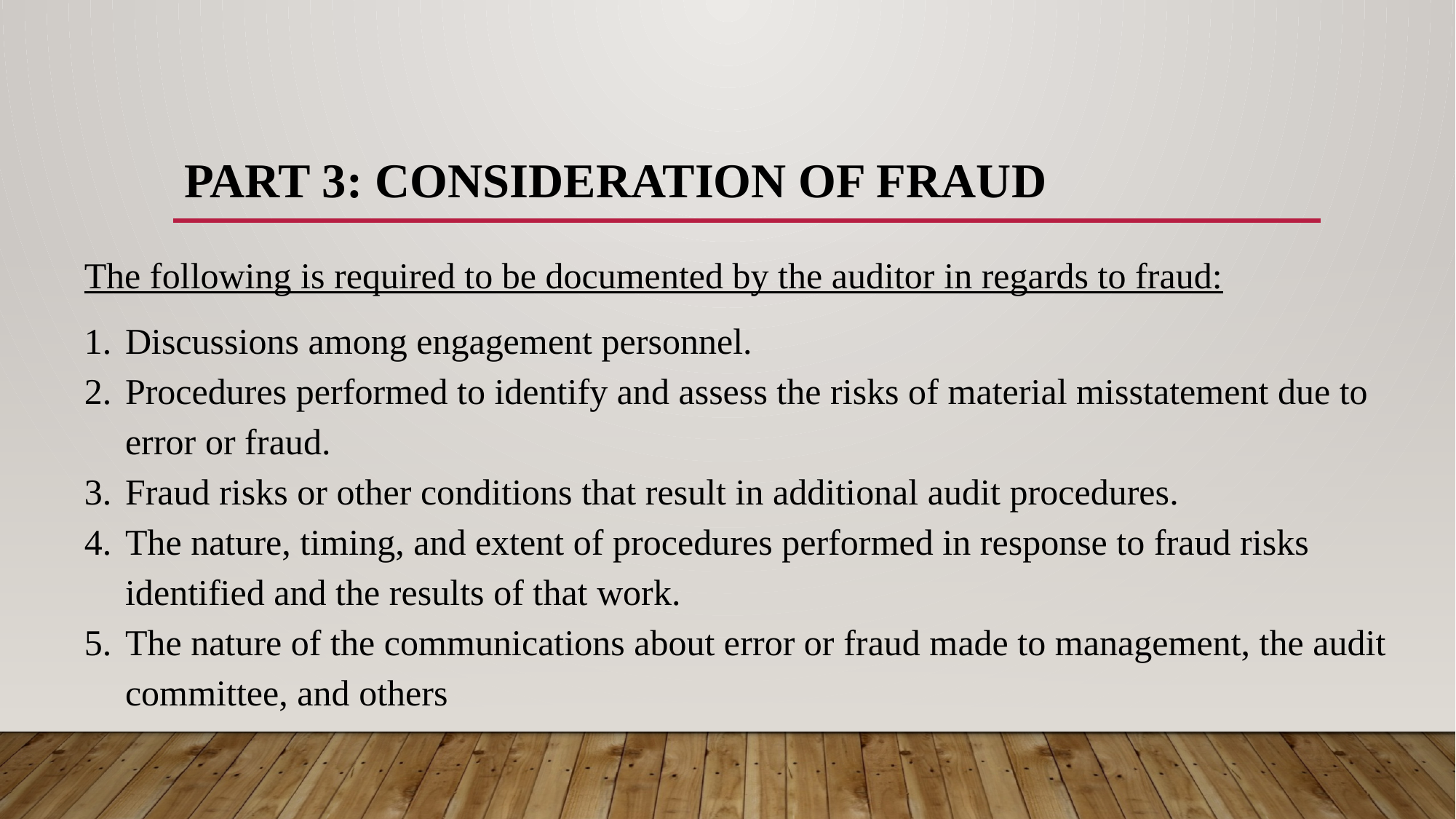

# Part 3: Consideration of Fraud
The following is required to be documented by the auditor in regards to fraud:
Discussions among engagement personnel.
Procedures performed to identify and assess the risks of material misstatement due to error or fraud.
Fraud risks or other conditions that result in additional audit procedures.
The nature, timing, and extent of procedures performed in response to fraud risks identified and the results of that work.
The nature of the communications about error or fraud made to management, the audit committee, and others